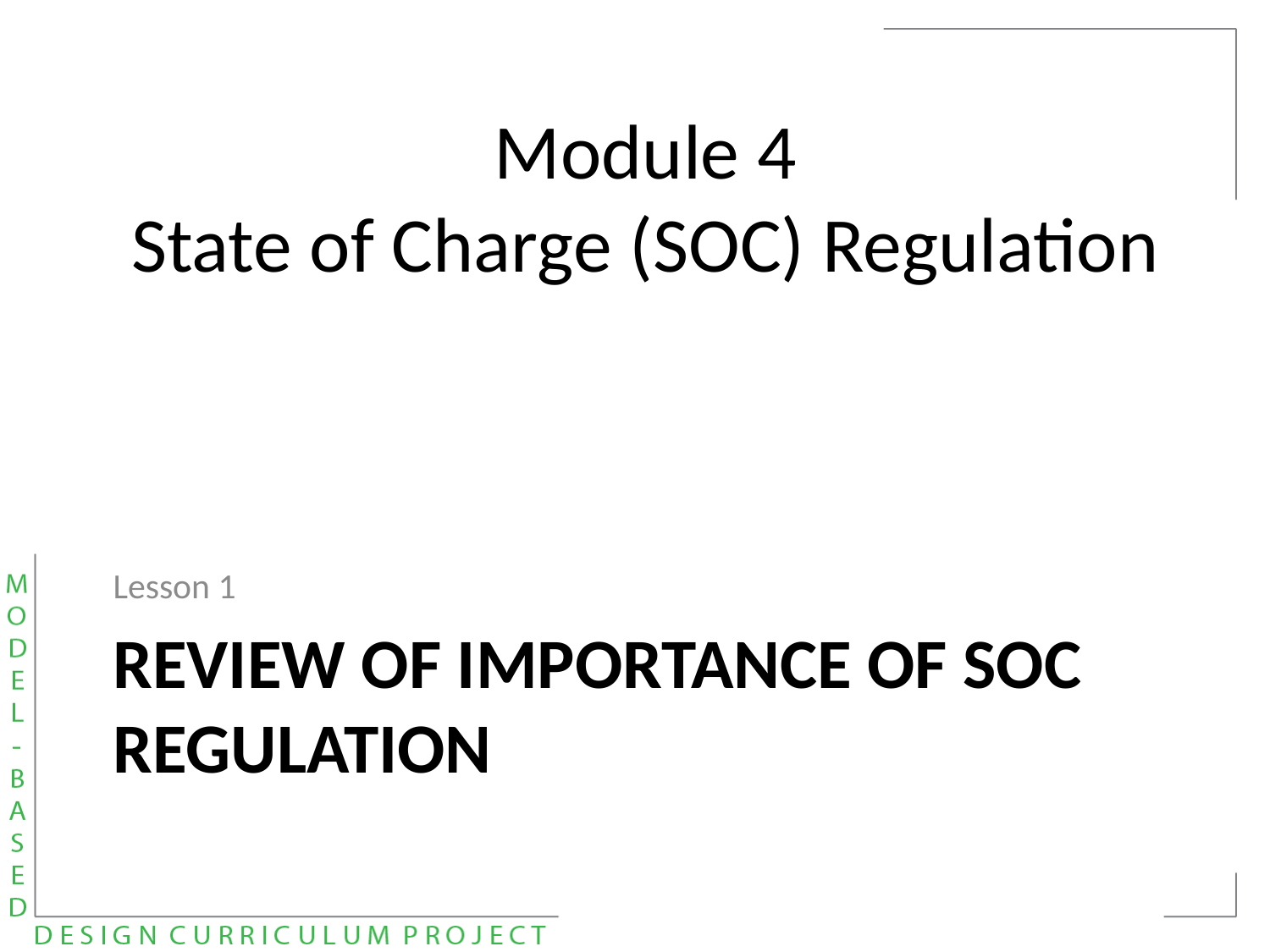

Module 4
State of Charge (SOC) Regulation
Lesson 1
# Review of Importance of SOC regulation